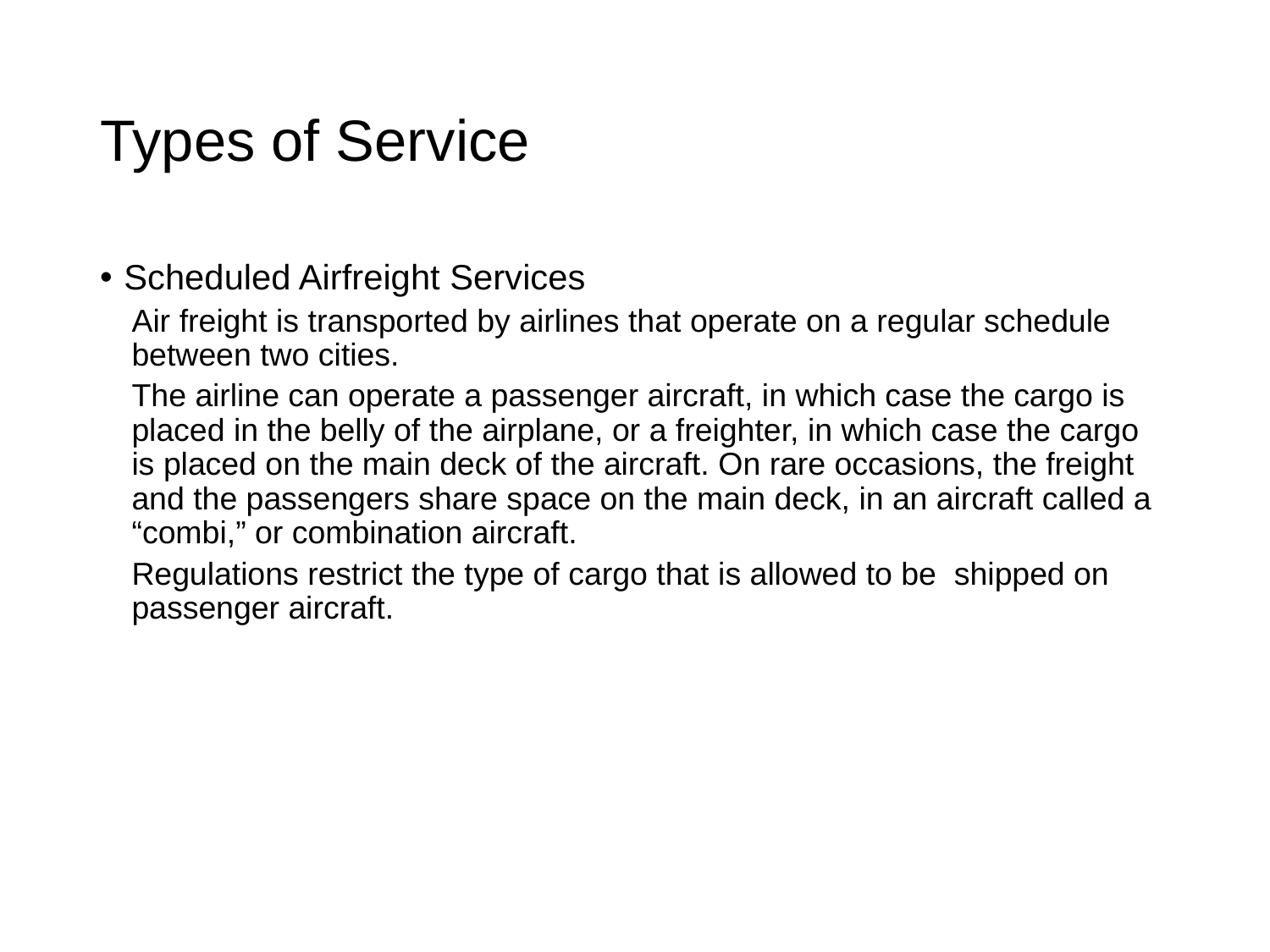

# Types of Service
Scheduled Airfreight Services
Air freight is transported by airlines that operate on a regular schedule between two cities.
The airline can operate a passenger aircraft, in which case the cargo is placed in the belly of the airplane, or a freighter, in which case the cargo is placed on the main deck of the aircraft. On rare occasions, the freight and the passengers share space on the main deck, in an aircraft called a “combi,” or combination aircraft.
Regulations restrict the type of cargo that is allowed to be  shipped on passenger aircraft.